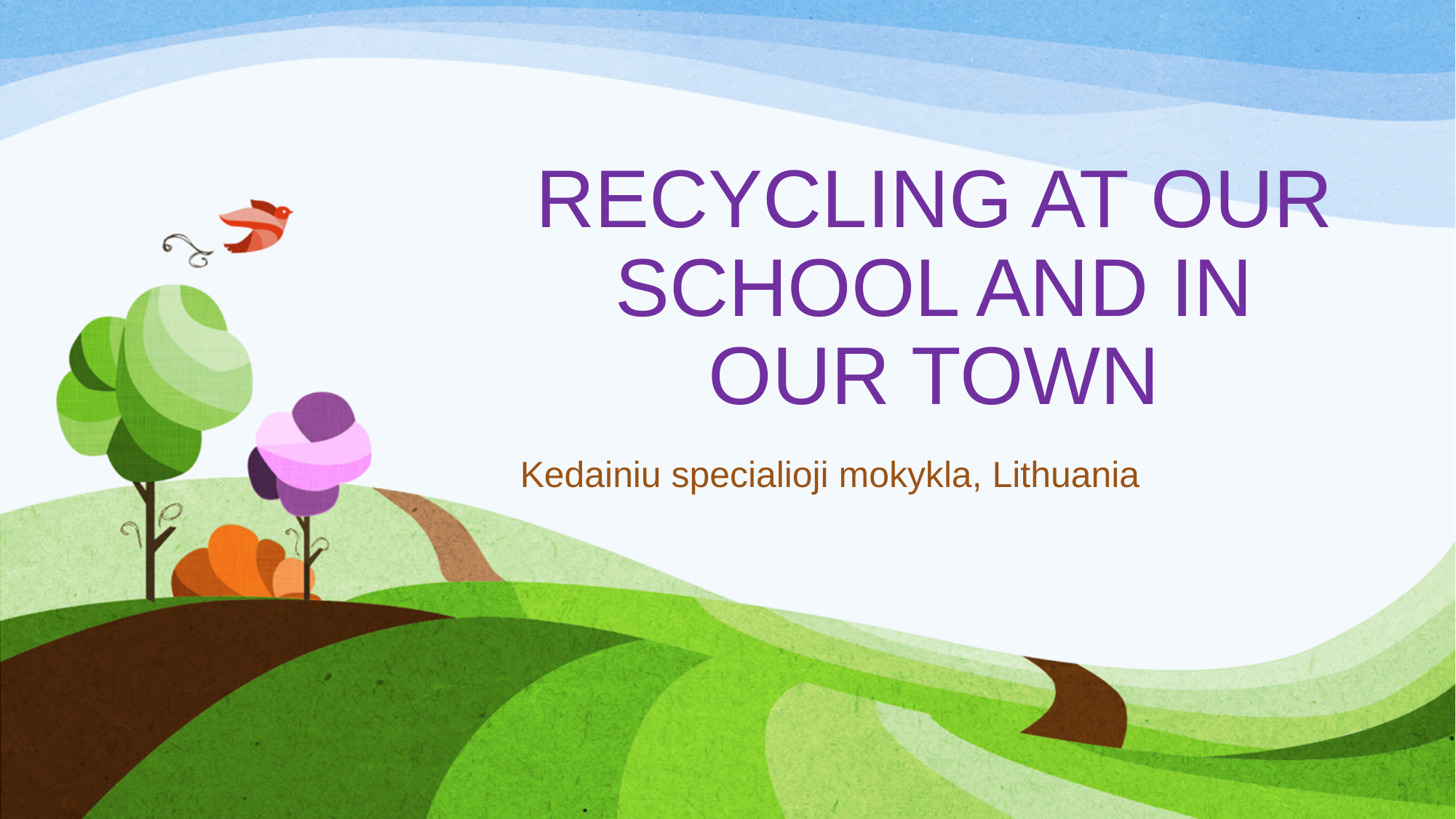

# RECYCLING AT OUR SCHOOL AND IN OUR TOWN
Kedainiu specialioji mokykla, Lithuania